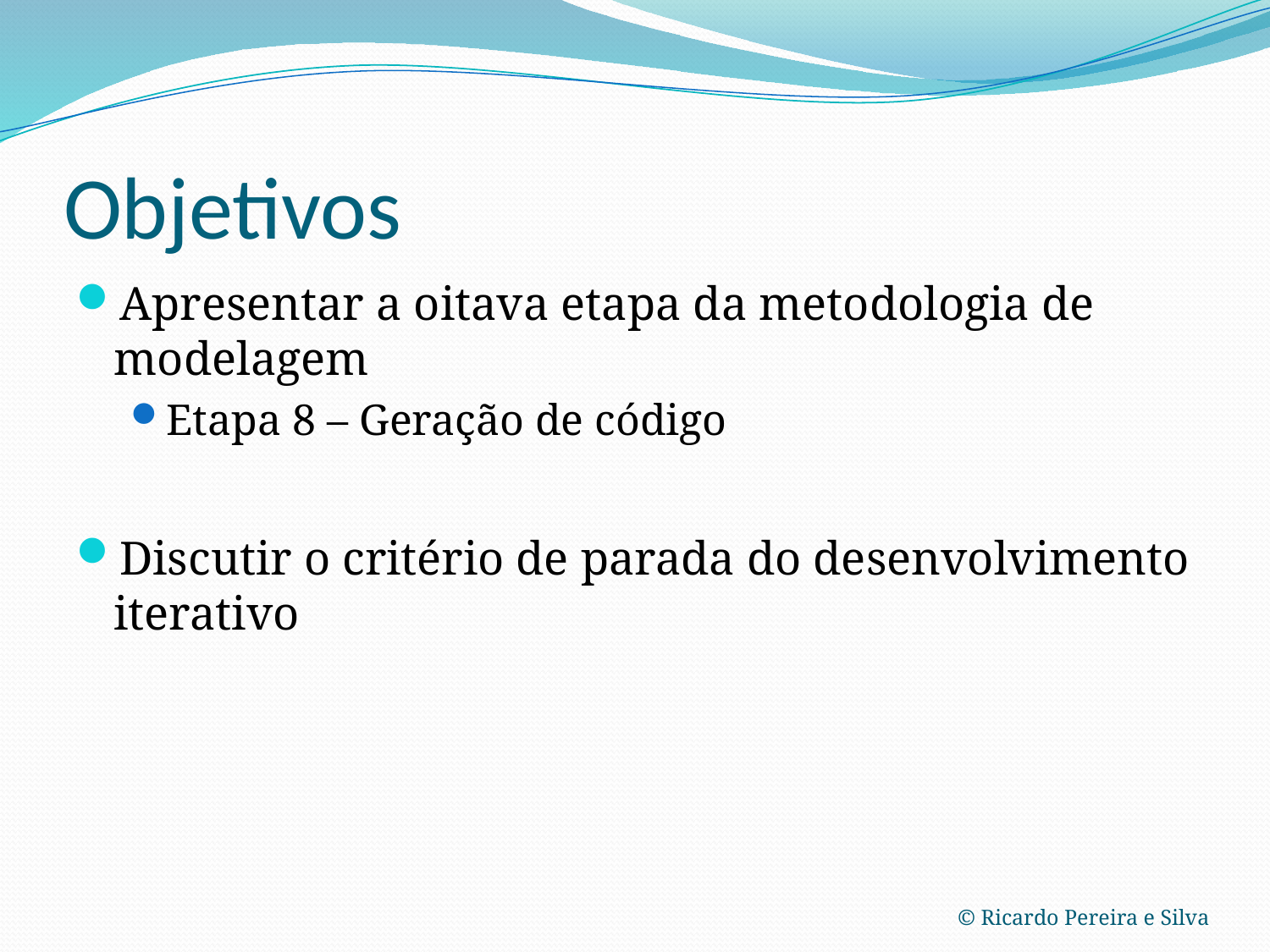

# Objetivos
Apresentar a oitava etapa da metodologia de modelagem
Etapa 8 – Geração de código

Discutir o critério de parada do desenvolvimento iterativo
© Ricardo Pereira e Silva